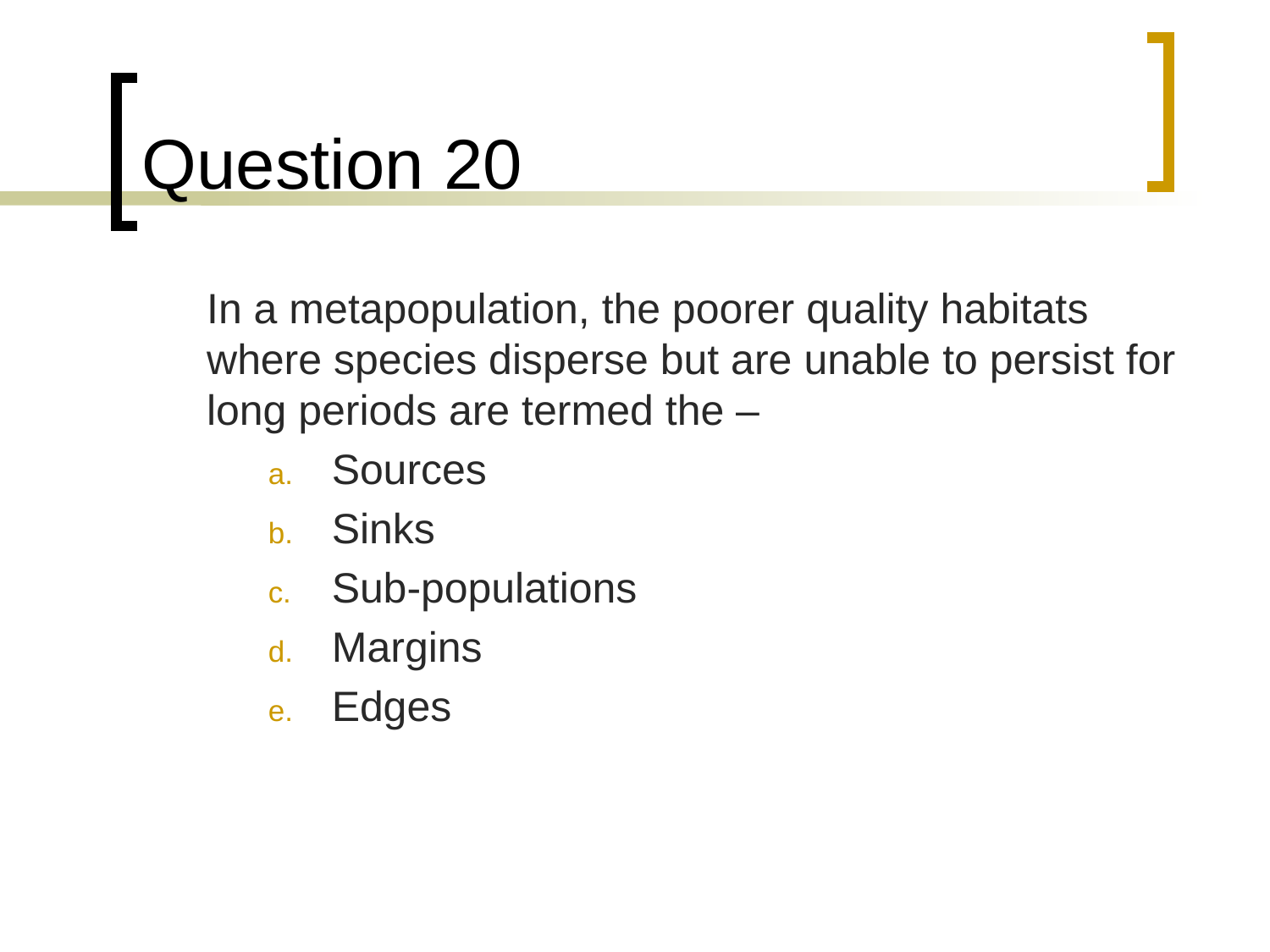

# Question 20
	In a metapopulation, the poorer quality habitats where species disperse but are unable to persist for long periods are termed the –
Sources
Sinks
Sub-populations
Margins
Edges